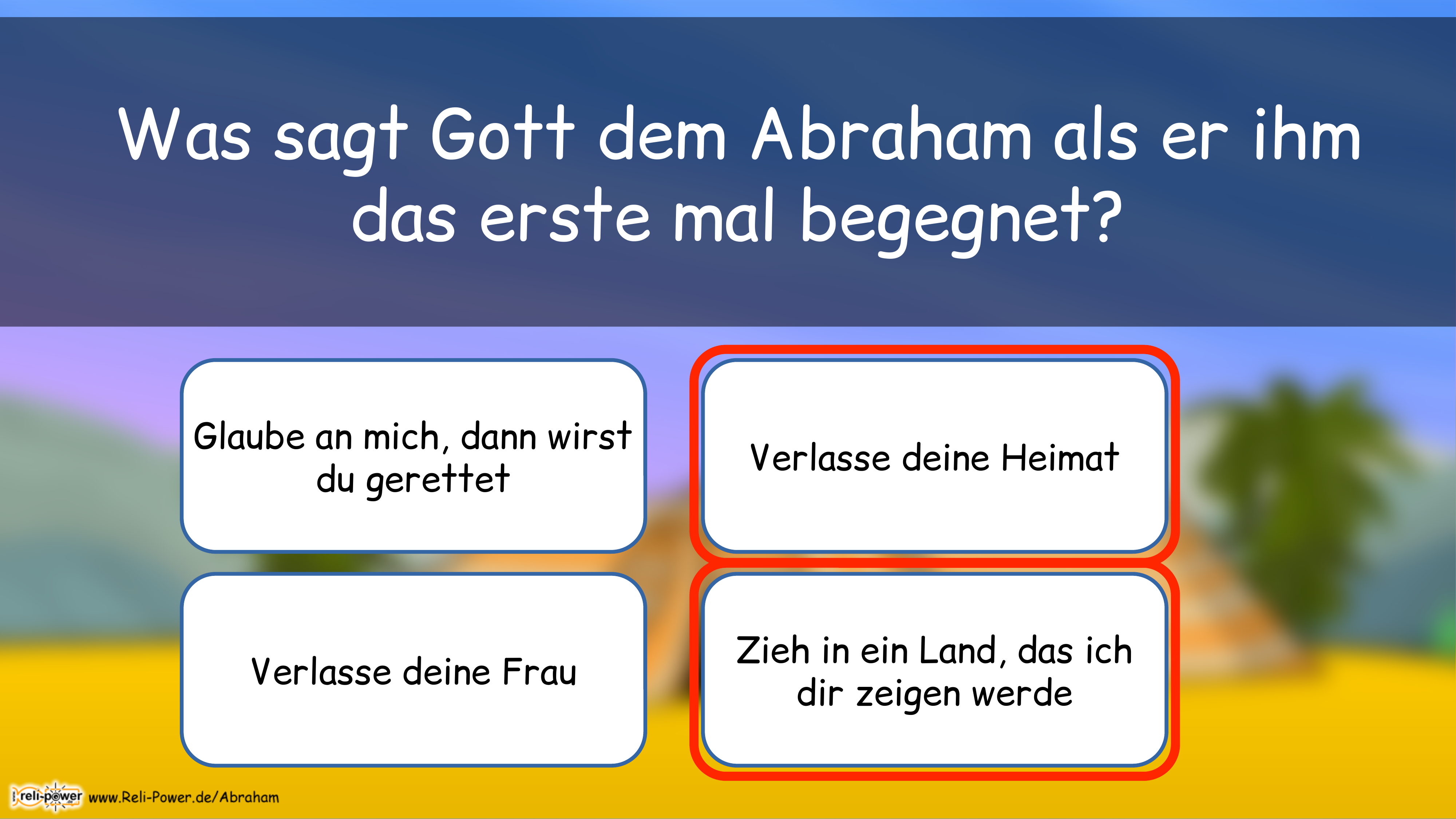

Was sagt Gott dem Abraham als er ihm das erste mal begegnet?

Glaube an mich, dann wirst du gerettet
Verlasse deine Heimat

Verlasse deine Frau
Zieh in ein Land, das ich dir zeigen werde